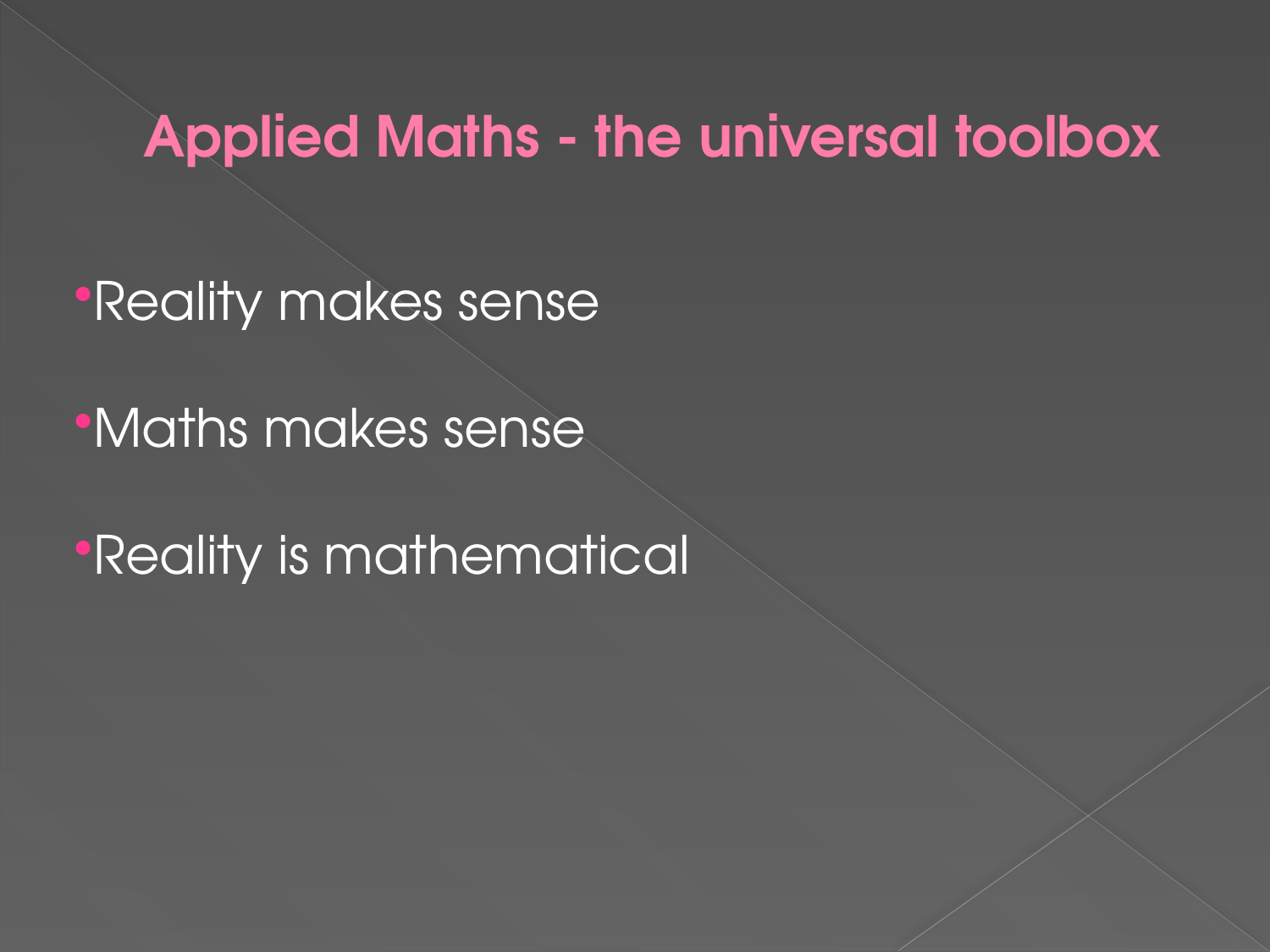

# Applied Maths - the universal toolbox
Reality makes sense
Maths makes sense
Reality is mathematical